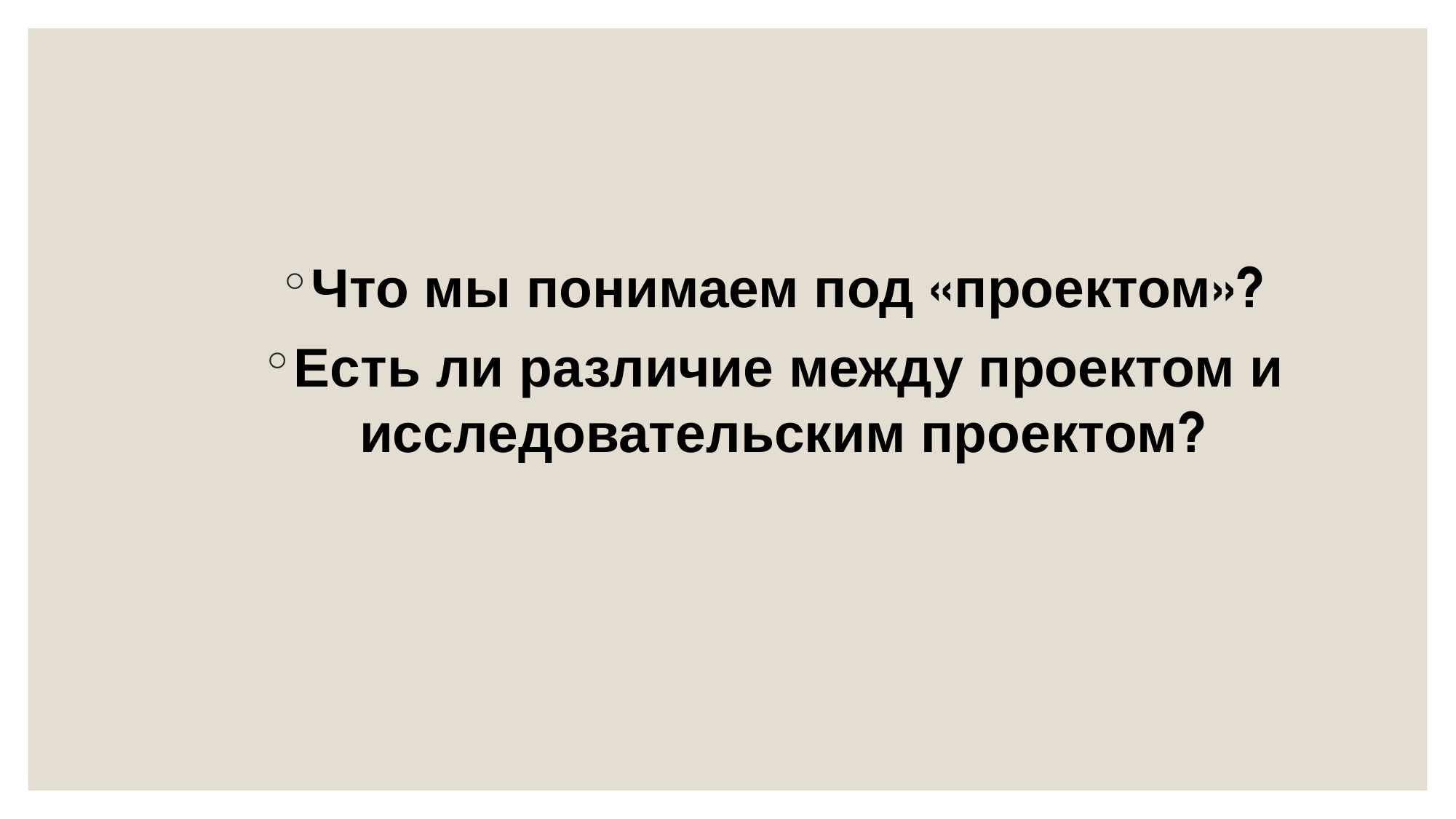

Что мы понимаем под «проектом»?
Есть ли различие между проектом и исследовательским проектом?